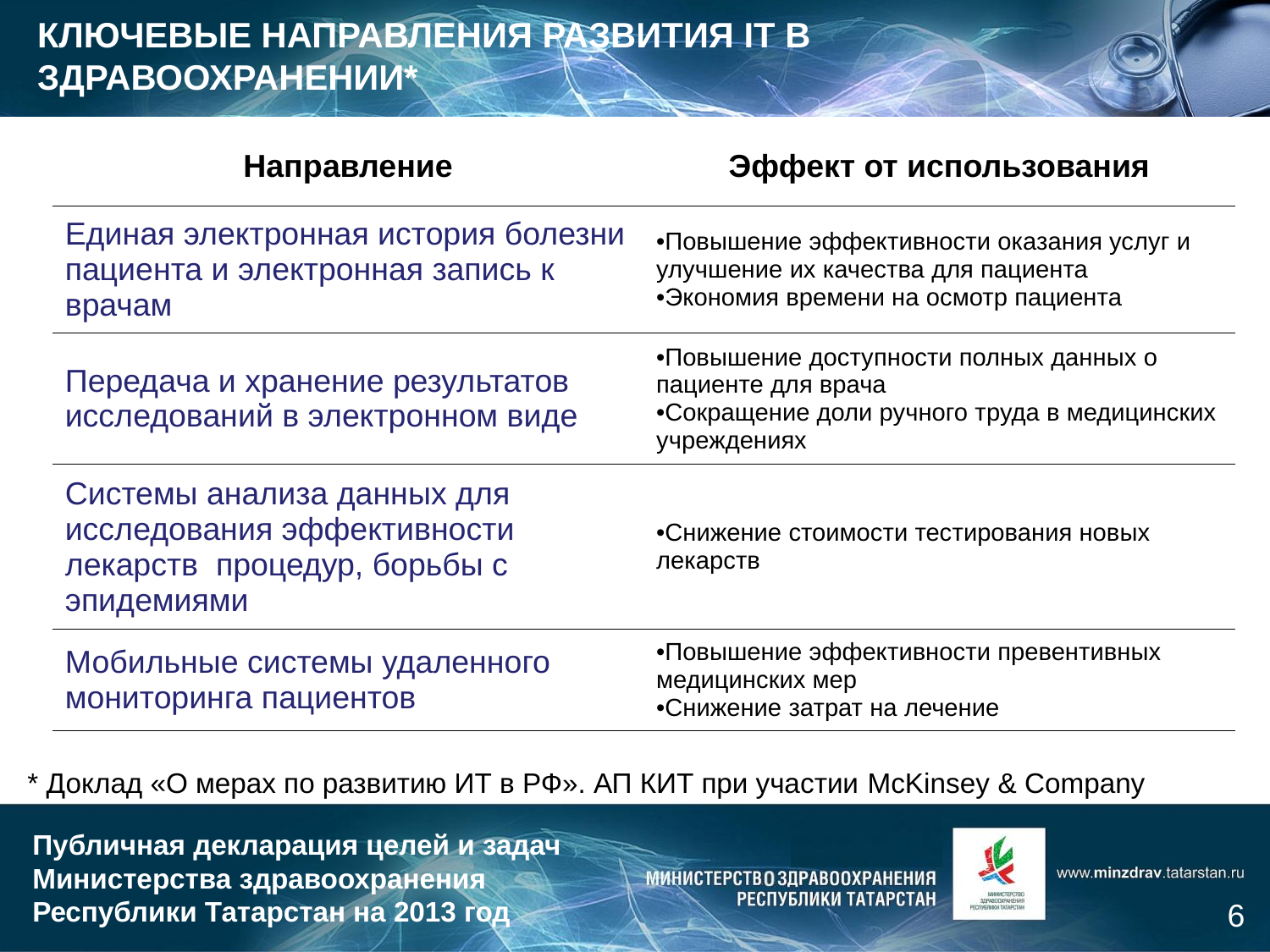

КЛЮЧЕВЫЕ НАПРАВЛЕНИЯ РАЗВИТИЯ IT В ЗДРАВООХРАНЕНИИ*
| Направление | Эффект от использования |
| --- | --- |
| Единая электронная история болезни пациента и электронная запись к врачам | Повышение эффективности оказания услуг и улучшение их качества для пациента Экономия времени на осмотр пациента |
| Передача и хранение результатов исследований в электронном виде | Повышение доступности полных данных о пациенте для врача Сокращение доли ручного труда в медицинских учреждениях |
| Системы анализа данных для исследования эффективности лекарств процедур, борьбы с эпидемиями | Снижение стоимости тестирования новых лекарств |
| Мобильные системы удаленного мониторинга пациентов | Повышение эффективности превентивных медицинских мер Снижение затрат на лечение |
* Доклад «О мерах по развитию ИТ в РФ». АП КИТ при участии McKinsey & Company
6